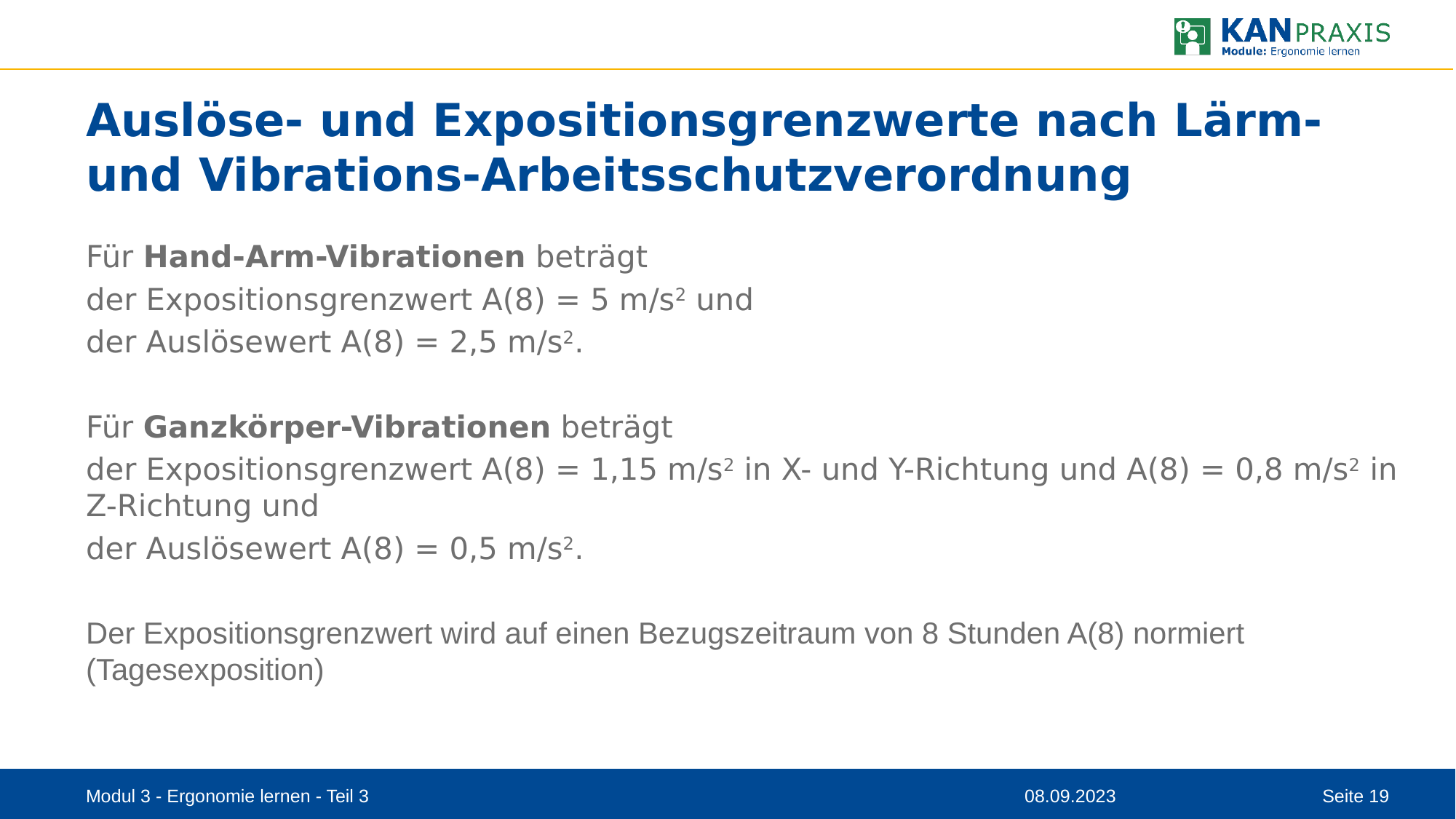

# Auslöse- und Expositionsgrenzwerte nach Lärm- und Vibrations-Arbeitsschutzverordnung
Für Hand-Arm-Vibrationen beträgt
der Expositionsgrenzwert A(8) = 5 m/s2 und
der Auslösewert A(8) = 2,5 m/s2.

Für Ganzkörper-Vibrationen beträgt
der Expositionsgrenzwert A(8) = 1,15 m/s2 in X- und Y-Richtung und A(8) = 0,8 m/s2 in Z-Richtung und
der Auslösewert A(8) = 0,5 m/s2.

Der Expositionsgrenzwert wird auf einen Bezugszeitraum von 8 Stunden A(8) normiert (Tagesexposition)
Modul 3 - Ergonomie lernen - Teil 3
08.09.2023
Seite 19